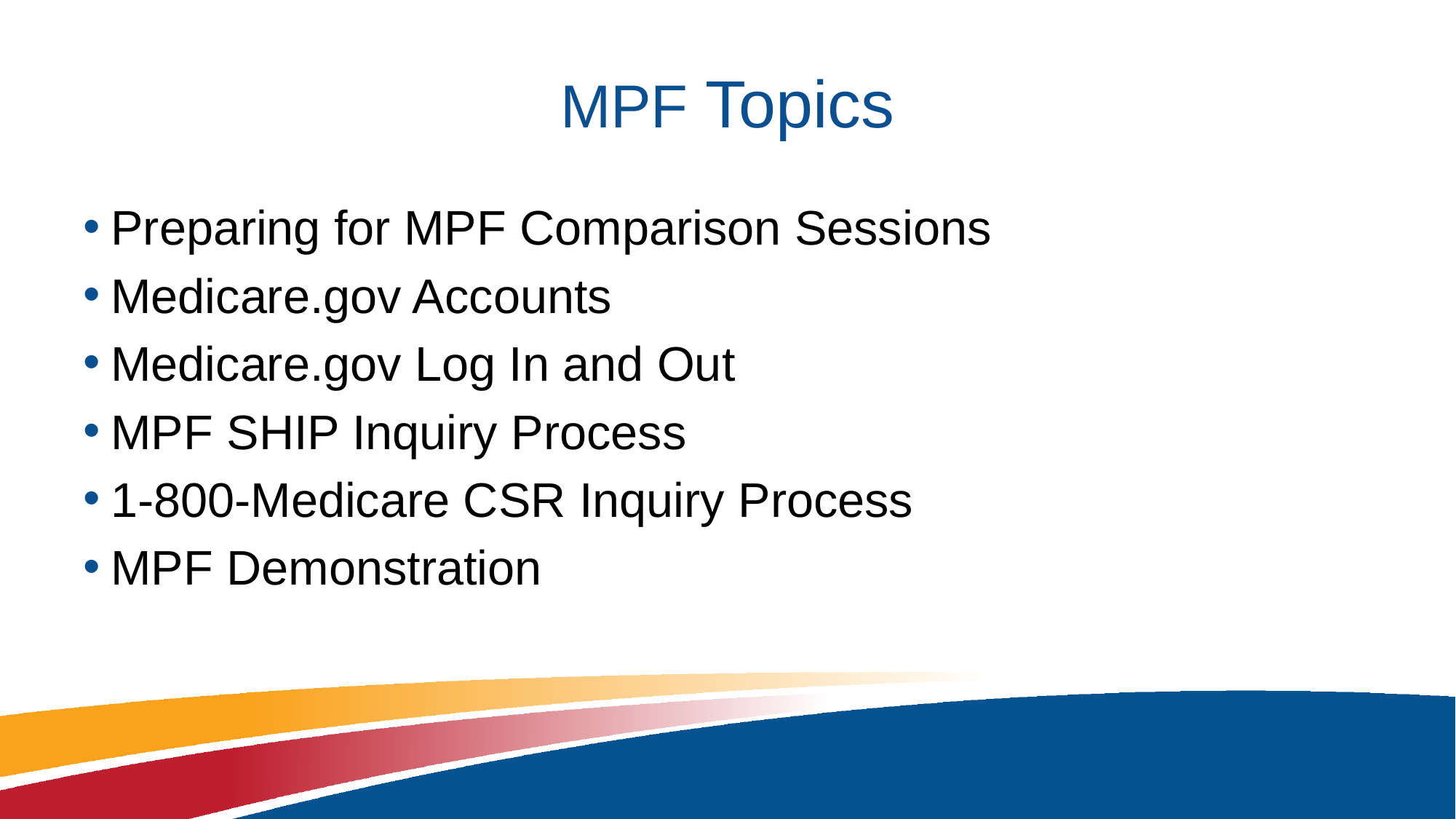

# MPF Topics
Preparing for MPF Comparison Sessions
Medicare.gov Accounts
Medicare.gov Log In and Out
MPF SHIP Inquiry Process
1-800-Medicare CSR Inquiry Process
MPF Demonstration